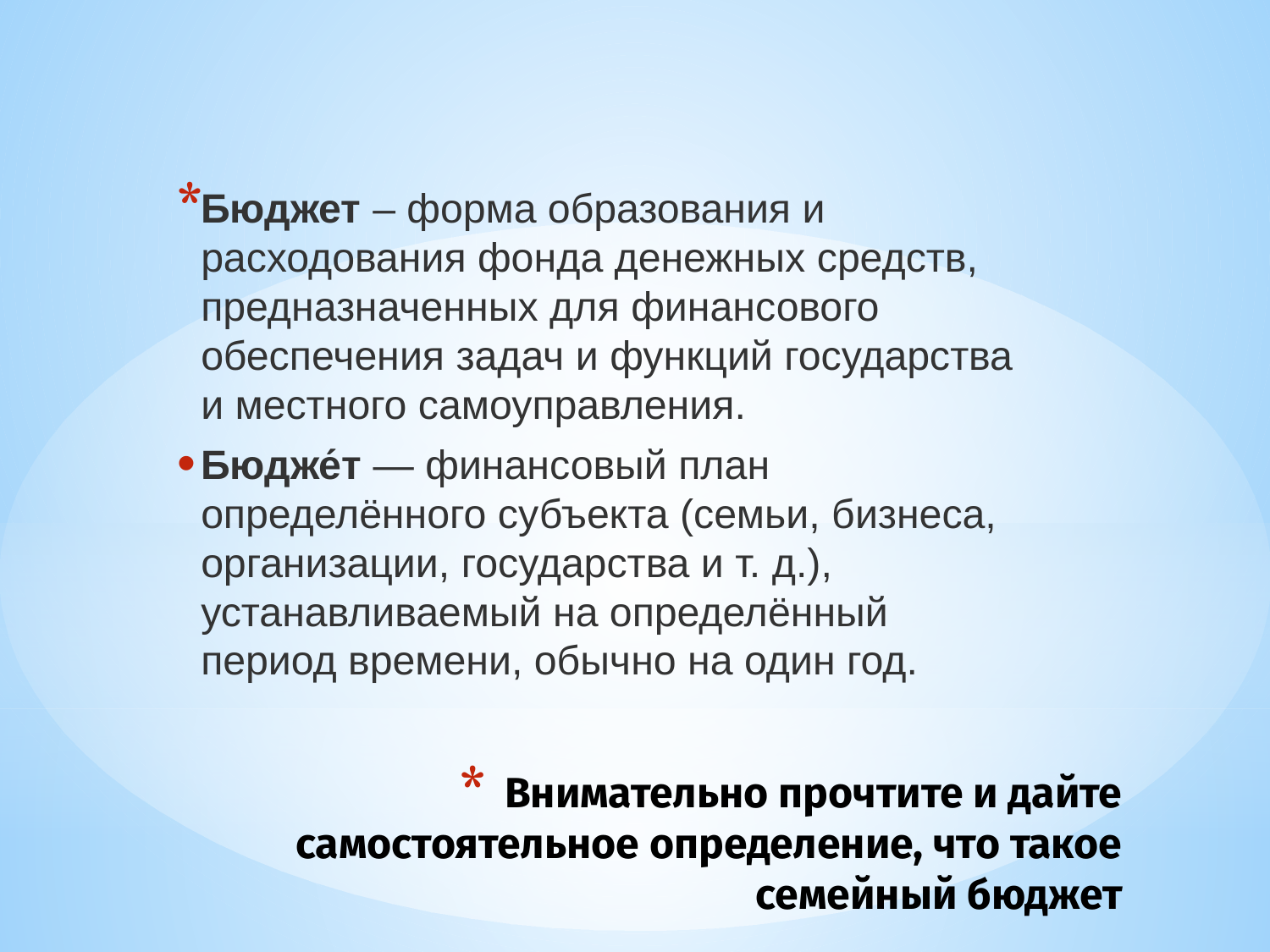

Бюджет – форма образования и расходования фонда денежных средств, предназначенных для финансового обеспечения задач и функций государства и местного самоуправления.
Бюдже́т — финансовый план определённого субъекта (семьи, бизнеса, организации, государства и т. д.), устанавливаемый на определённый период времени, обычно на один год.

# Внимательно прочтите и дайте самостоятельное определение, что такое семейный бюджет